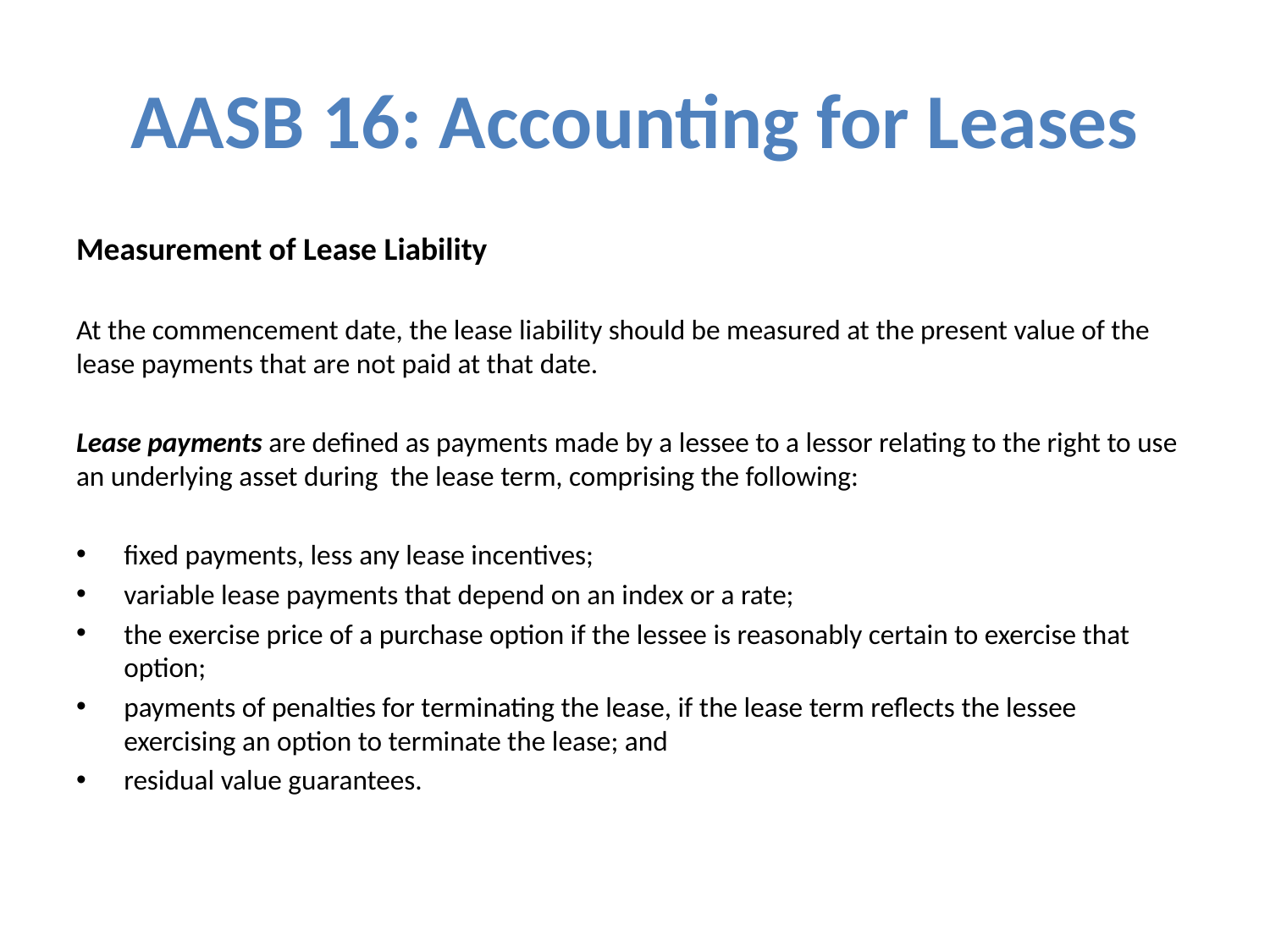

# AASB 16: Accounting for Leases
Measurement of Lease Liability

At the commencement date, the lease liability should be measured at the present value of the lease payments that are not paid at that date.

Lease payments are defined as payments made by a lessee to a lessor relating to the right to use an underlying asset during  the lease term, comprising the following:

fixed payments, less any lease incentives;
variable lease payments that depend on an index or a rate;
the exercise price of a purchase option if the lessee is reasonably certain to exercise that option;
payments of penalties for terminating the lease, if the lease term reflects the lessee exercising an option to terminate the lease; and
residual value guarantees.